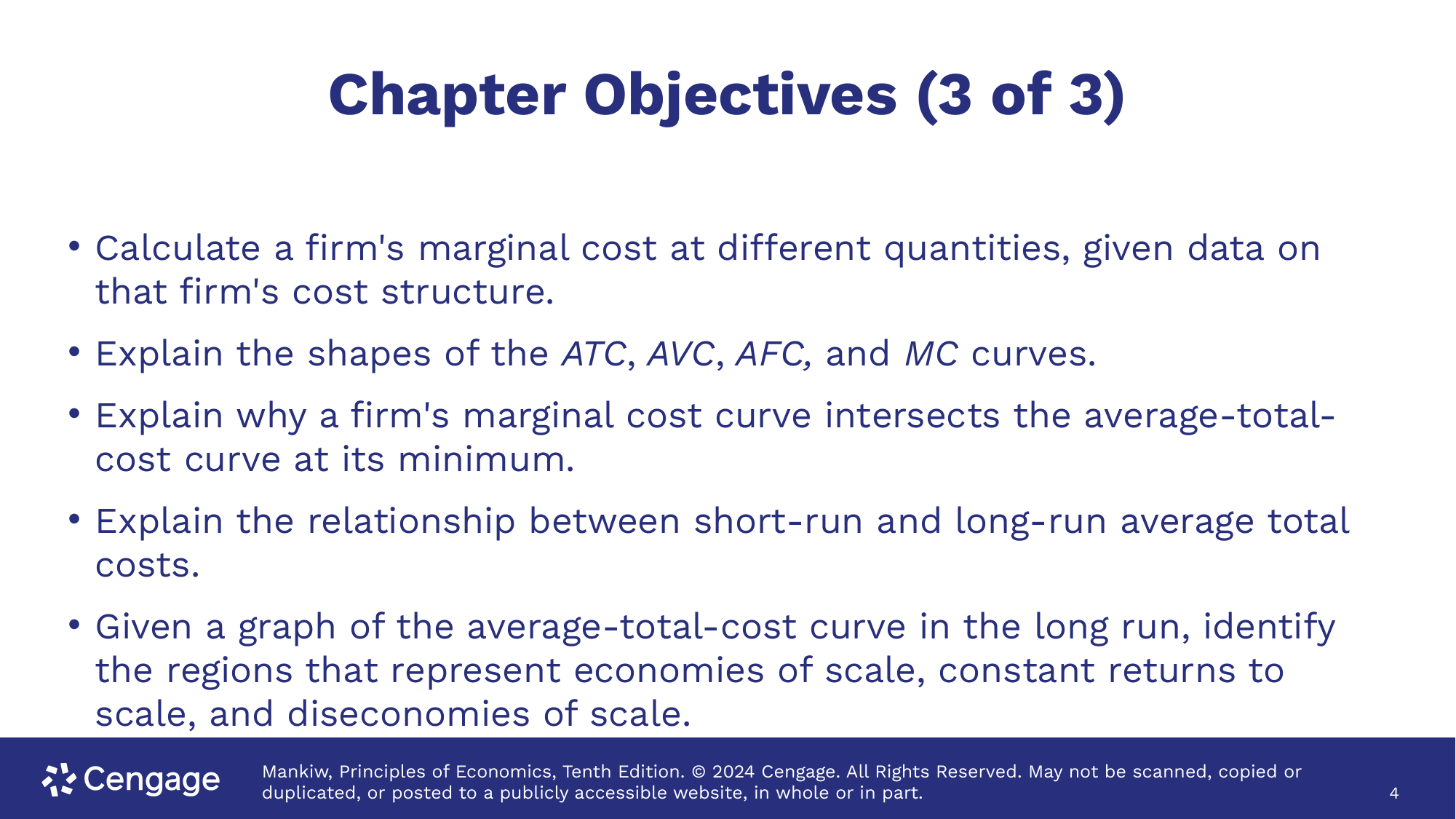

# Chapter Objectives (3 of 3)
Calculate a firm's marginal cost at different quantities, given data on that firm's cost structure.
Explain the shapes of the ATC, AVC, AFC, and MC curves.
Explain why a firm's marginal cost curve intersects the average-total-cost curve at its minimum.
Explain the relationship between short-run and long-run average total costs.
Given a graph of the average-total-cost curve in the long run, identify the regions that represent economies of scale, constant returns to scale, and diseconomies of scale.